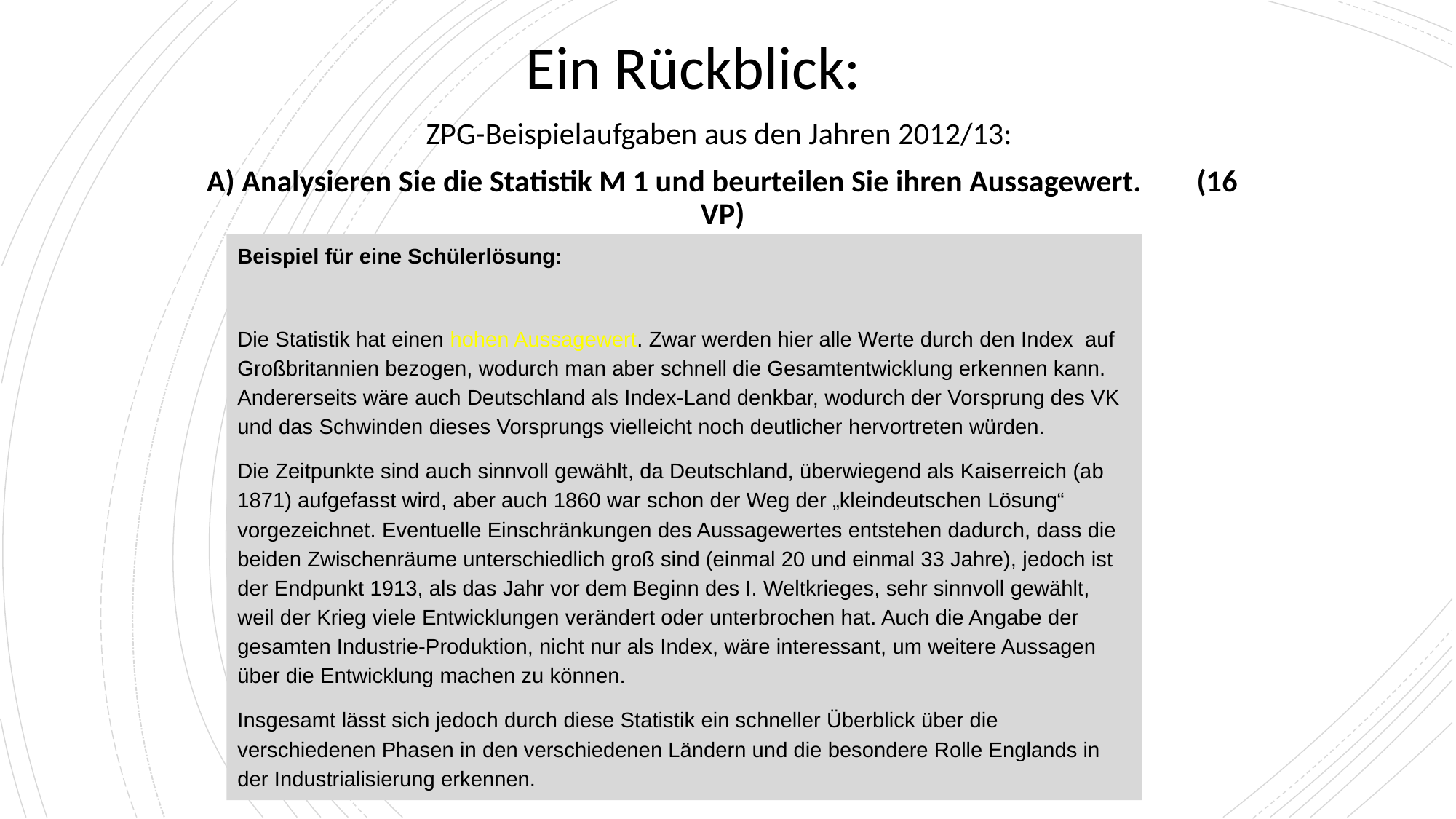

# Ein Rückblick:
ZPG-Beispielaufgaben aus den Jahren 2012/13:
A) Analysieren Sie die Statistik M 1 und beurteilen Sie ihren Aussagewert.        (16 VP)

Beispiel für eine Schülerlösung:

Die Statistik hat einen hohen Aussagewert. Zwar werden hier alle Werte durch den Index  auf Großbritannien bezogen, wodurch man aber schnell die Gesamtentwicklung erkennen kann. Andererseits wäre auch Deutschland als Index-Land denkbar, wodurch der Vorsprung des VK und das Schwinden dieses Vorsprungs vielleicht noch deutlicher hervortreten würden.
Die Zeitpunkte sind auch sinnvoll gewählt, da Deutschland, überwiegend als Kaiserreich (ab 1871) aufgefasst wird, aber auch 1860 war schon der Weg der „kleindeutschen Lösung“ vorgezeichnet. Eventuelle Einschränkungen des Aussagewertes entstehen dadurch, dass die beiden Zwischenräume unterschiedlich groß sind (einmal 20 und einmal 33 Jahre), jedoch ist der Endpunkt 1913, als das Jahr vor dem Beginn des I. Weltkrieges, sehr sinnvoll gewählt, weil der Krieg viele Entwicklungen verändert oder unterbrochen hat. Auch die Angabe der gesamten Industrie-Produktion, nicht nur als Index, wäre interessant, um weitere Aussagen über die Entwicklung machen zu können.
Insgesamt lässt sich jedoch durch diese Statistik ein schneller Überblick über die verschiedenen Phasen in den verschiedenen Ländern und die besondere Rolle Englands in der Industrialisierung erkennen.